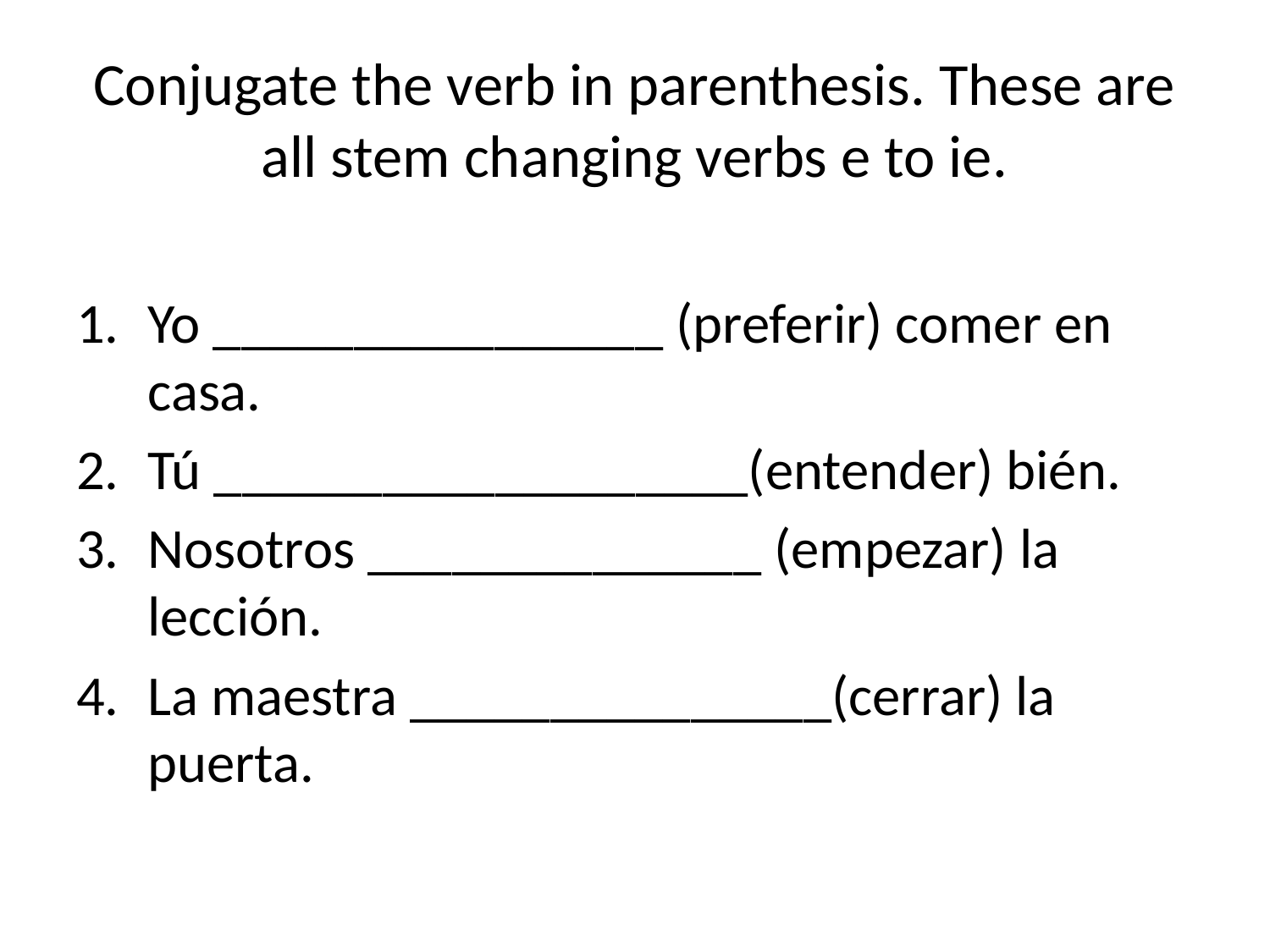

# Conjugate the verb in parenthesis. These are all stem changing verbs e to ie.
Yo ________________ (preferir) comer en casa.
Tú ___________________(entender) bién.
Nosotros ______________ (empezar) la lección.
La maestra _______________(cerrar) la puerta.